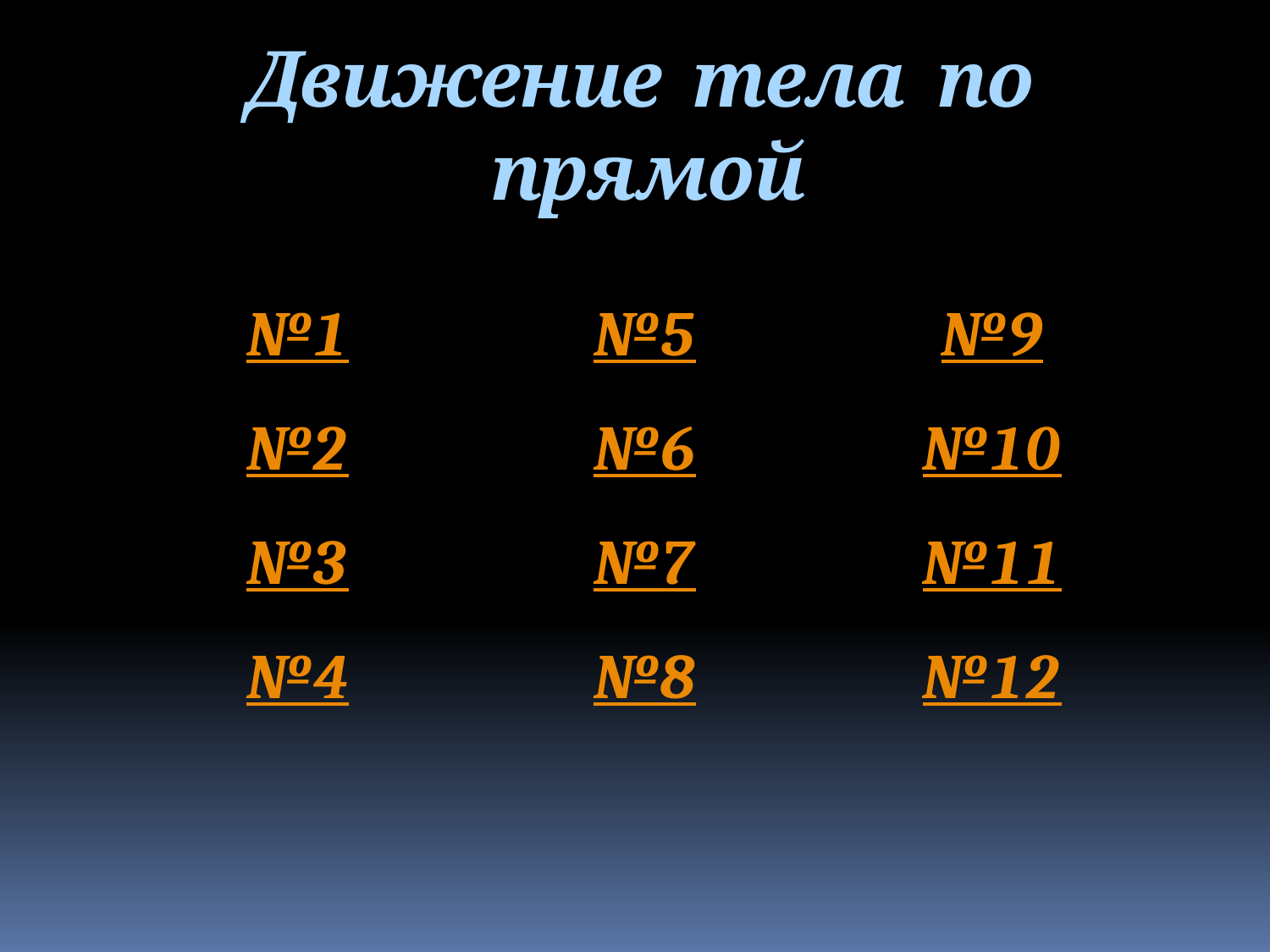

# Движение  тела  по  прямой
№1
№2
№3
№4
№5
№6
№7
№8
№9
№10
№11
№12